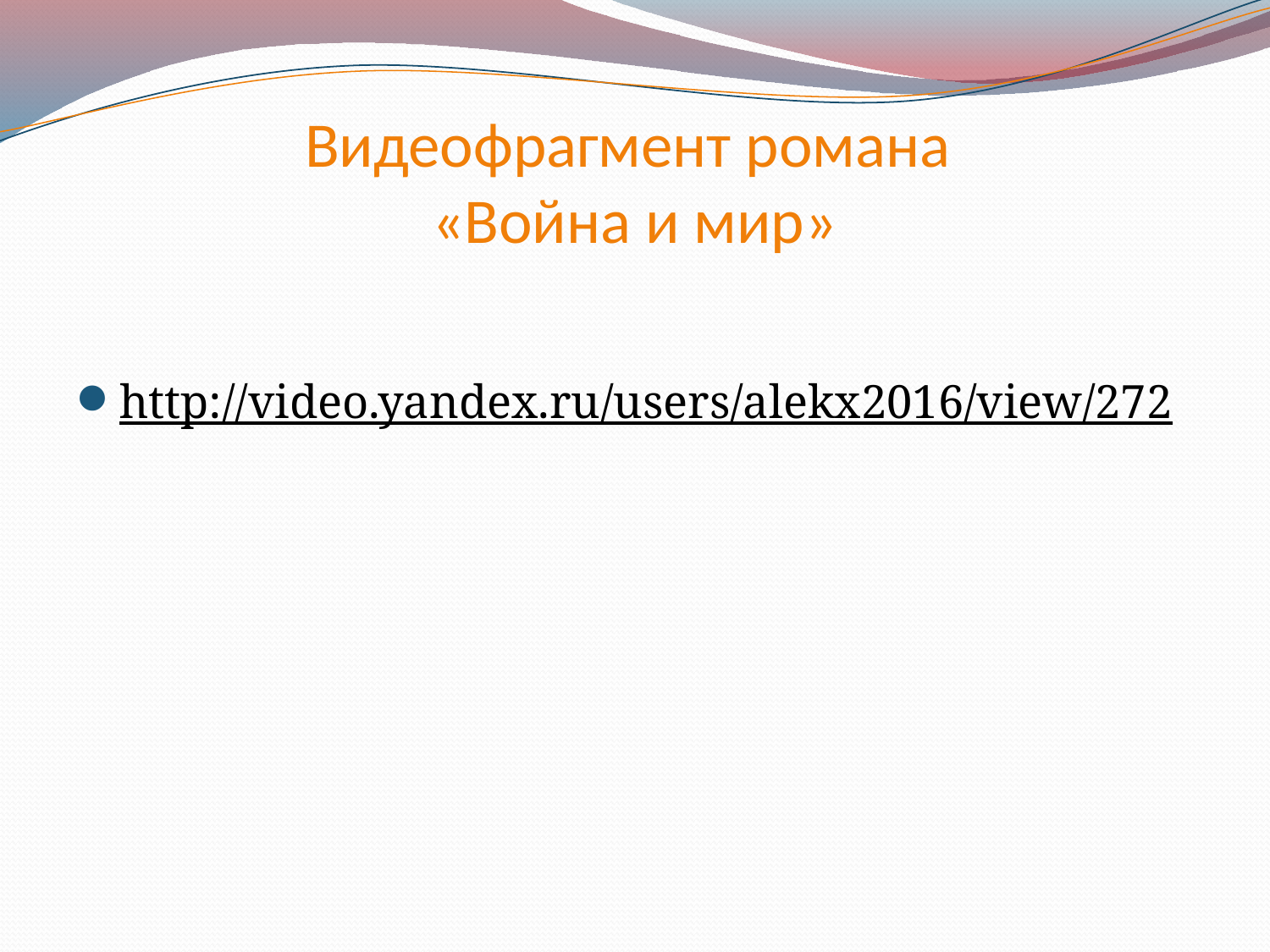

# Видеофрагмент романа «Война и мир»
http://video.yandex.ru/users/alekx2016/view/272